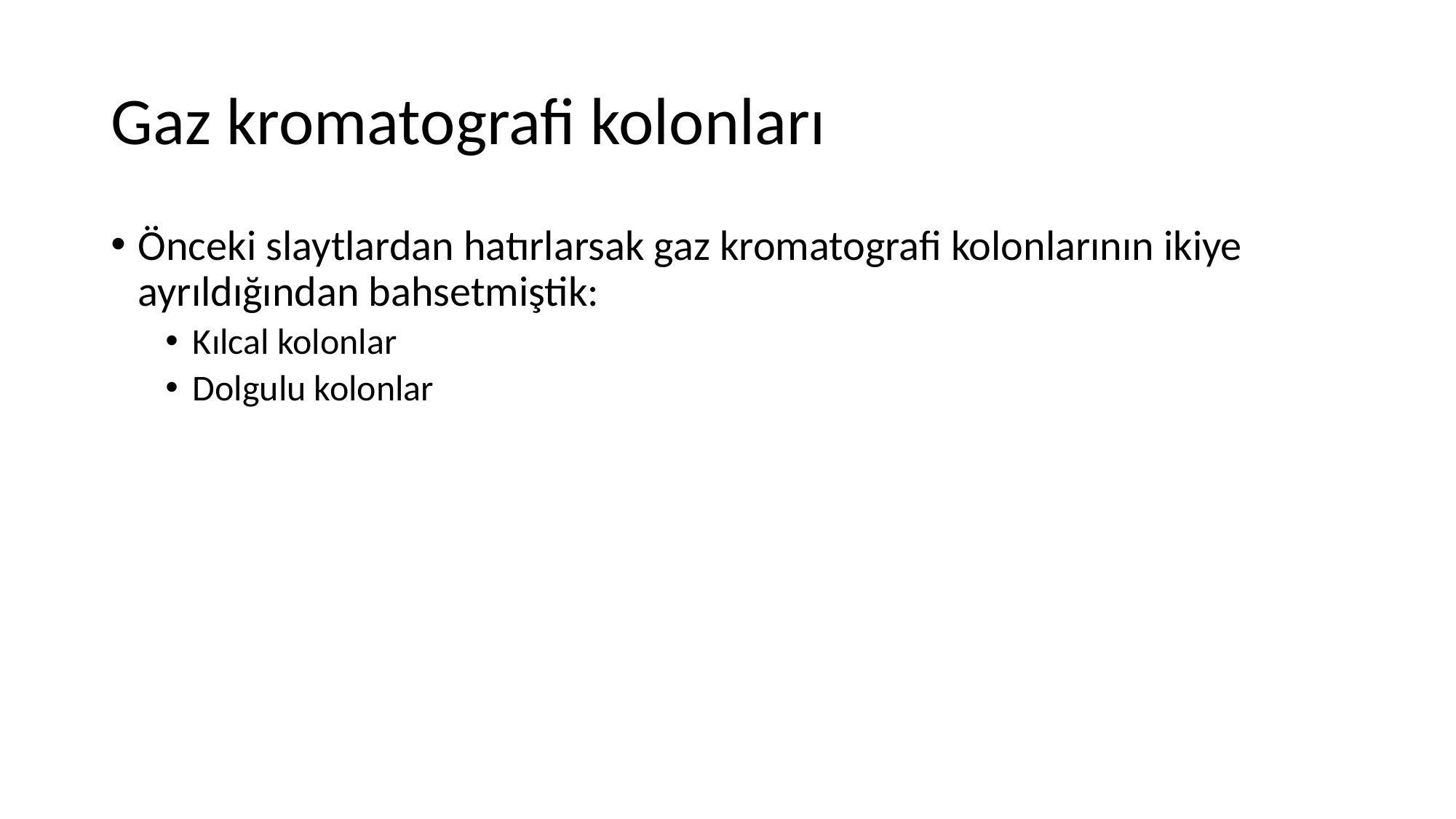

# Gaz kromatografi kolonları
Önceki slaytlardan hatırlarsak gaz kromatografi kolonlarının ikiye ayrıldığından bahsetmiştik:
Kılcal kolonlar
Dolgulu kolonlar